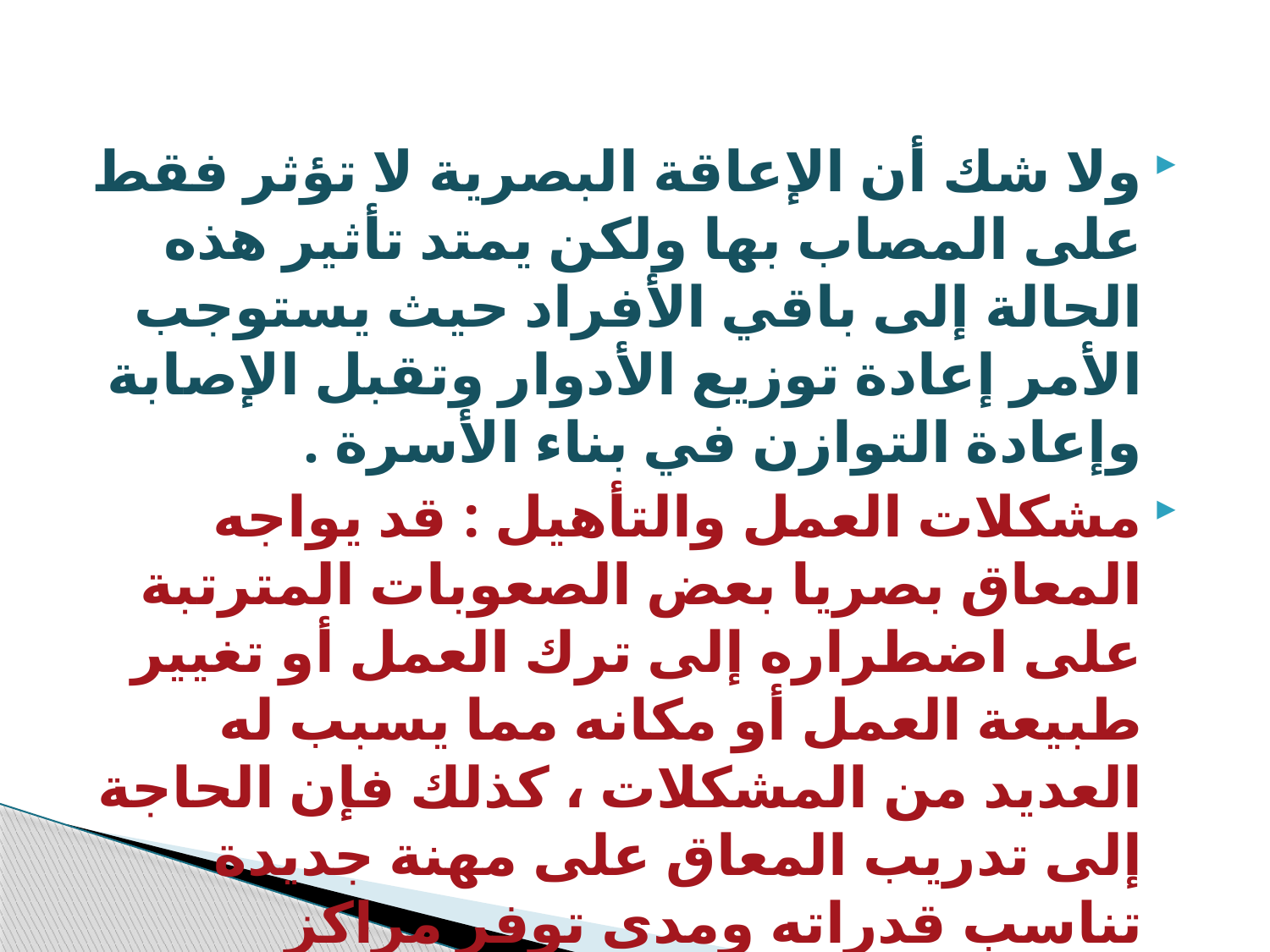

#
ولا شك أن الإعاقة البصرية لا تؤثر فقط على المصاب بها ولكن يمتد تأثير هذه الحالة إلى باقي الأفراد حيث يستوجب الأمر إعادة توزيع الأدوار وتقبل الإصابة وإعادة التوازن في بناء الأسرة .
مشكلات العمل والتأهيل : قد يواجه المعاق بصريا بعض الصعوبات المترتبة على اضطراره إلى ترك العمل أو تغيير طبيعة العمل أو مكانه مما يسبب له العديد من المشكلات ، كذلك فإن الحاجة إلى تدريب المعاق على مهنة جديدة تناسب قدراته ومدى توفر مراكز التدريب والتأهيل المناسبة وتقبله لتلك المهنة كلها صعوبات تواجه استقراره وتكيفه